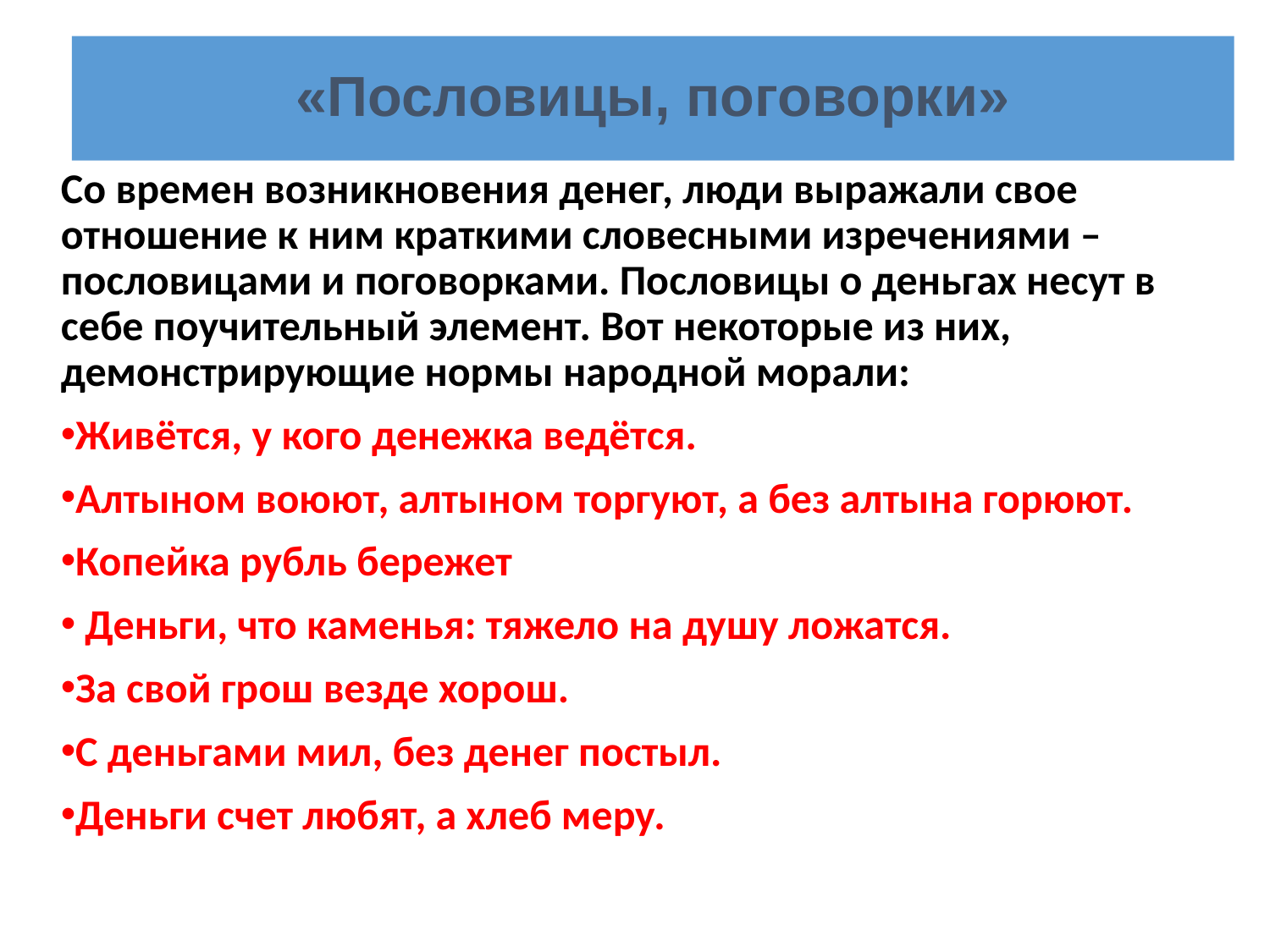

«Пословицы, поговорки»
Со времен возникновения денег, люди выражали свое отношение к ним краткими словесными изречениями – пословицами и поговорками. Пословицы о деньгах несут в себе поучительный элемент. Вот некоторые из них, демонстрирующие нормы народной морали:
Живётся, у кого денежка ведётся.
Алтыном воюют, алтыном торгуют, а без алтына горюют.
Копейка рубль бережет
 Деньги, что каменья: тяжело на душу ложатся.
За свой грош везде хорош.
С деньгами мил, без денег постыл.
Деньги счет любят, а хлеб меру.